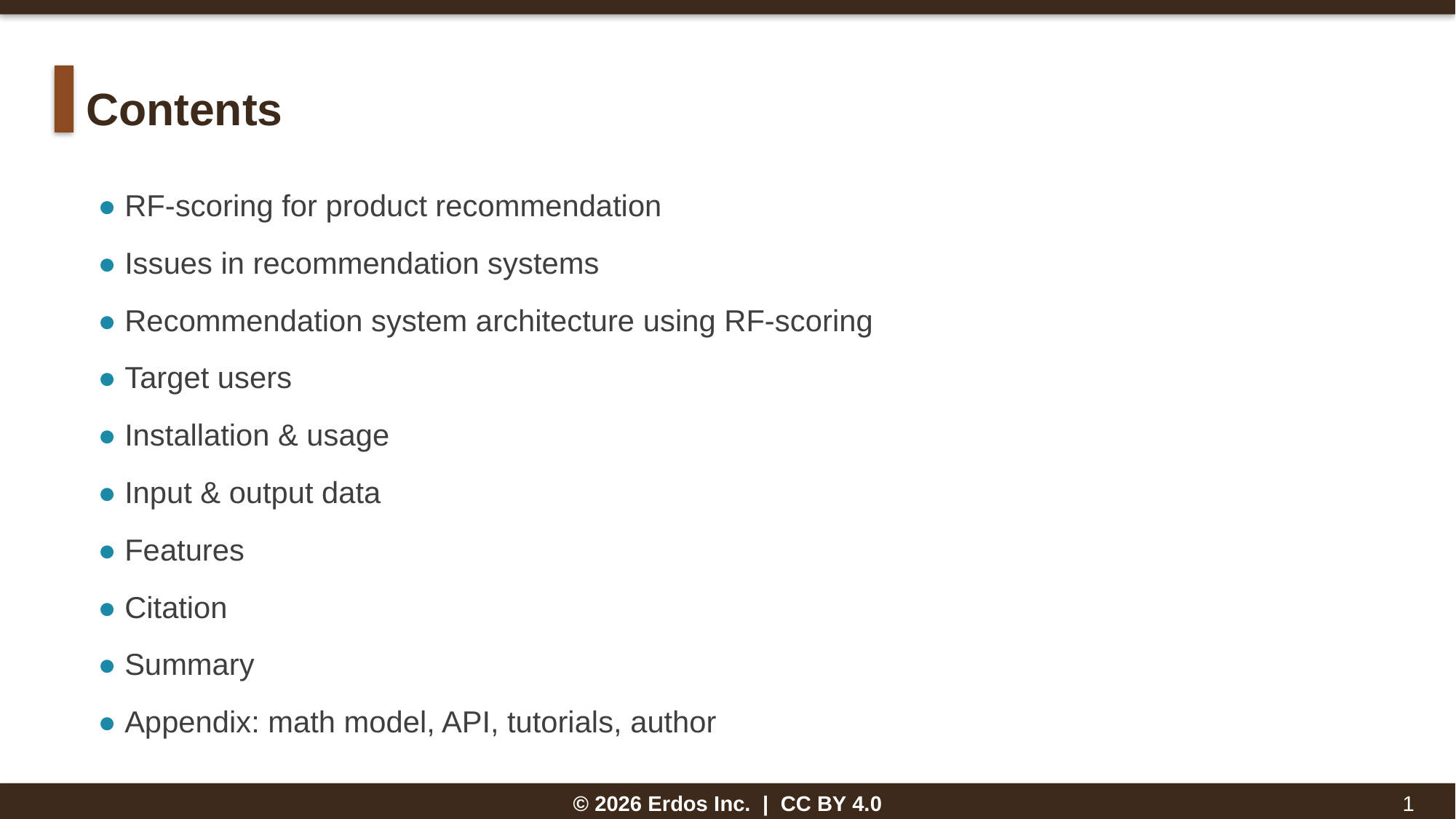

Contents
● RF-scoring for product recommendation
● Issues in recommendation systems
● Recommendation system architecture using RF-scoring
● Target users
● Installation & usage
● Input & output data
● Features
● Citation
● Summary
● Appendix: math model, API, tutorials, author

© 2026 Erdos Inc.  |  CC BY 4.0
1